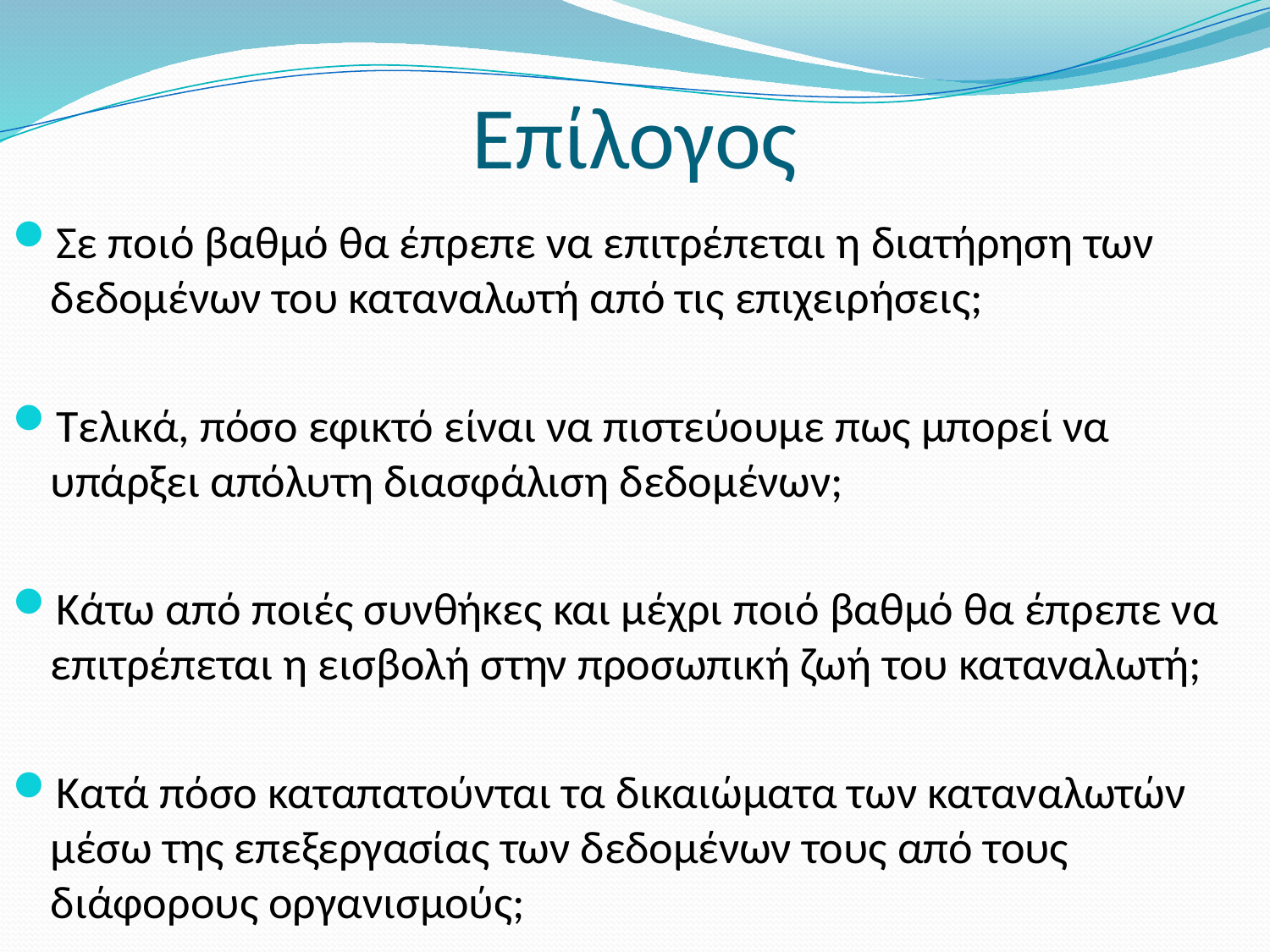

# Επίλογος
Σε ποιό βαθμό θα έπρεπε να επιτρέπεται η διατήρηση των δεδομένων του καταναλωτή από τις επιχειρήσεις;

Τελικά, πόσο εφικτό είναι να πιστεύουμε πως μπορεί να υπάρξει απόλυτη διασφάλιση δεδομένων;

Κάτω από ποιές συνθήκες και μέχρι ποιό βαθμό θα έπρεπε να επιτρέπεται η εισβολή στην προσωπική ζωή του καταναλωτή;

Κατά πόσο καταπατούνται τα δικαιώματα των καταναλωτών μέσω της επεξεργασίας των δεδομένων τους από τους διάφορους οργανισμούς;